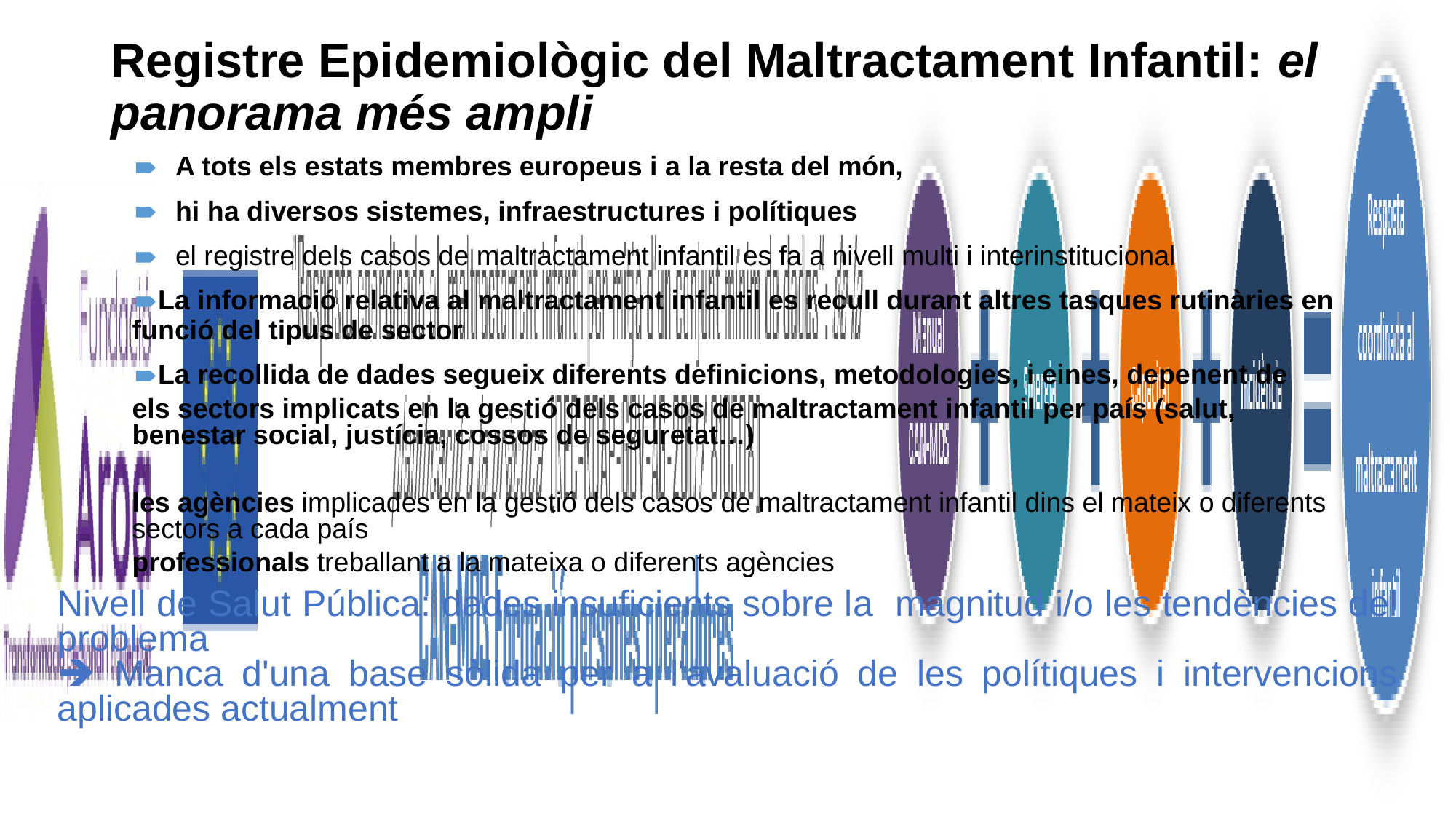

# Registre Epidemiològic del Maltractament Infantil: el panorama més ampli
A tots els estats membres europeus i a la resta del món,
hi ha diversos sistemes, infraestructures i polítiques
el registre dels casos de maltractament infantil es fa a nivell multi i interinstitucional
La informació relativa al maltractament infantil es recull durant altres tasques rutinàries en funció del tipus de sector
La recollida de dades segueix diferents definicions, metodologies, i eines, depenent de
els sectors implicats en la gestió dels casos de maltractament infantil per país (salut, benestar social, justícia, cossos de seguretat…)

les agències implicades en la gestió dels casos de maltractament infantil dins el mateix o diferents sectors a cada país
professionals treballant a la mateixa o diferents agències

Nivell de Salut Pública: dades insuficients sobre la  magnitud i/o les tendències del problema
🡺 Manca d'una base sòlida per a l'avaluació de les polítiques i intervencions aplicades actualment